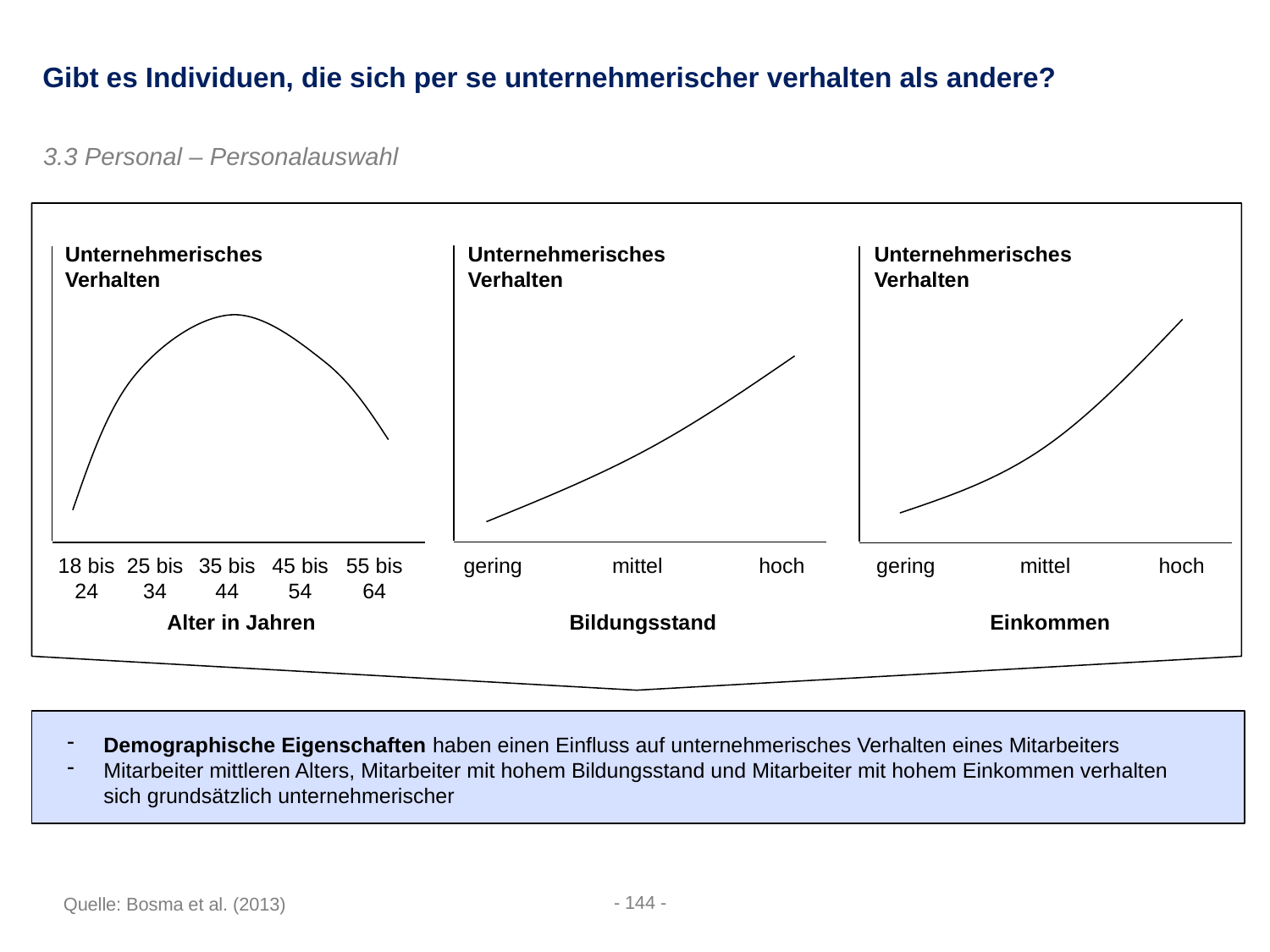

Gibt es Individuen, die sich per se unternehmerischer verhalten als andere?
3.3 Personal – Personalauswahl
Unternehmerisches Verhalten
Unternehmerisches Verhalten
Unternehmerisches Verhalten

18 bis 24

25 bis 34

35 bis 44

45 bis 54

55 bis 64

gering
mittel
hoch
gering
mittel
hoch
Alter in Jahren
Bildungsstand
Einkommen

Demographische Eigenschaften haben einen Einfluss auf unternehmerisches Verhalten eines Mitarbeiters
Mitarbeiter mittleren Alters, Mitarbeiter mit hohem Bildungsstand und Mitarbeiter mit hohem Einkommen verhalten sich grundsätzlich unternehmerischer
- 144 -
Quelle: Bosma et al. (2013)